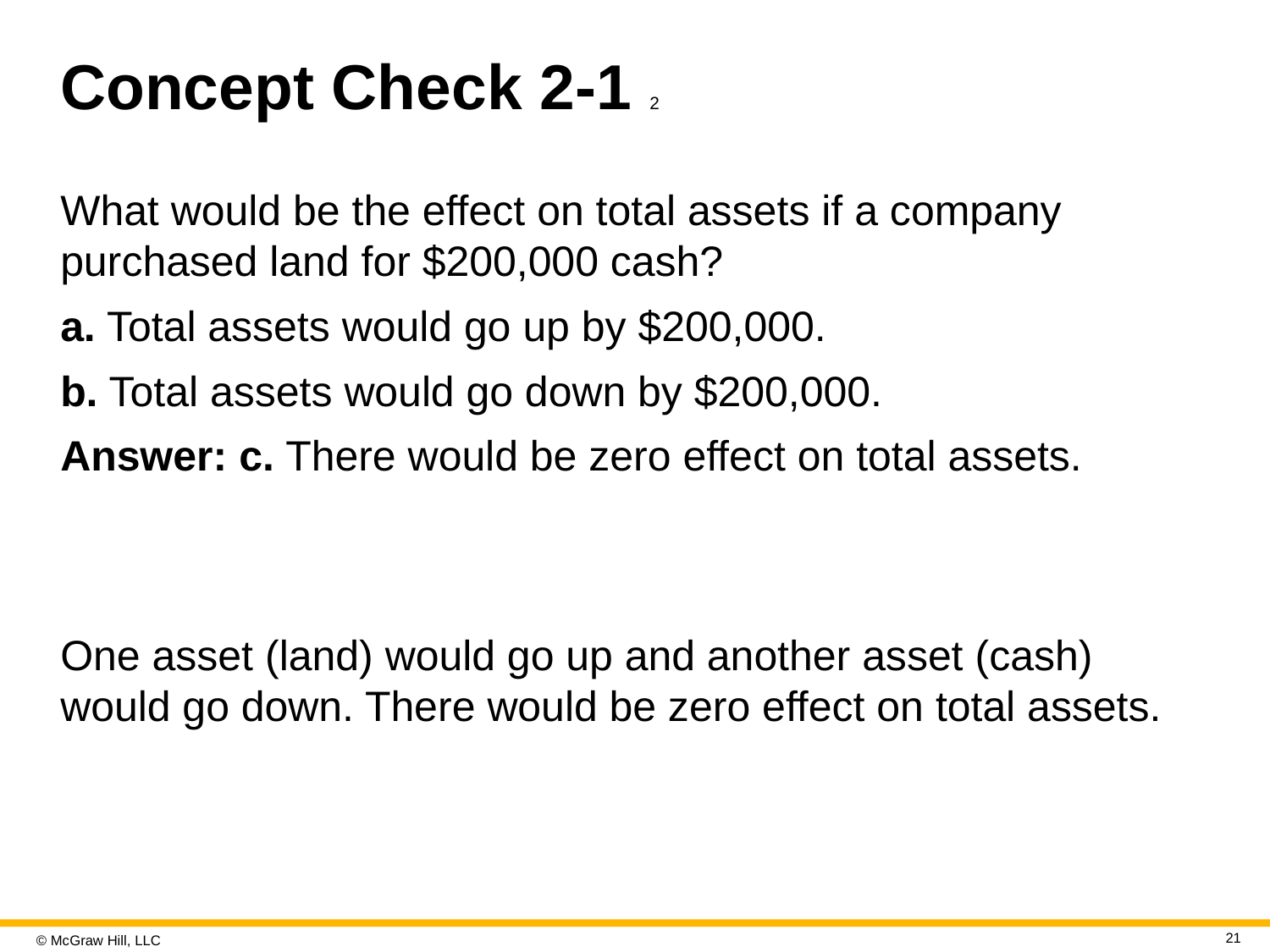

# Concept Check 2-1 2
What would be the effect on total assets if a company purchased land for $200,000 cash?
a. Total assets would go up by $200,000.
b. Total assets would go down by $200,000.
Answer: c. There would be zero effect on total assets.
One asset (land) would go up and another asset (cash) would go down. There would be zero effect on total assets.
21